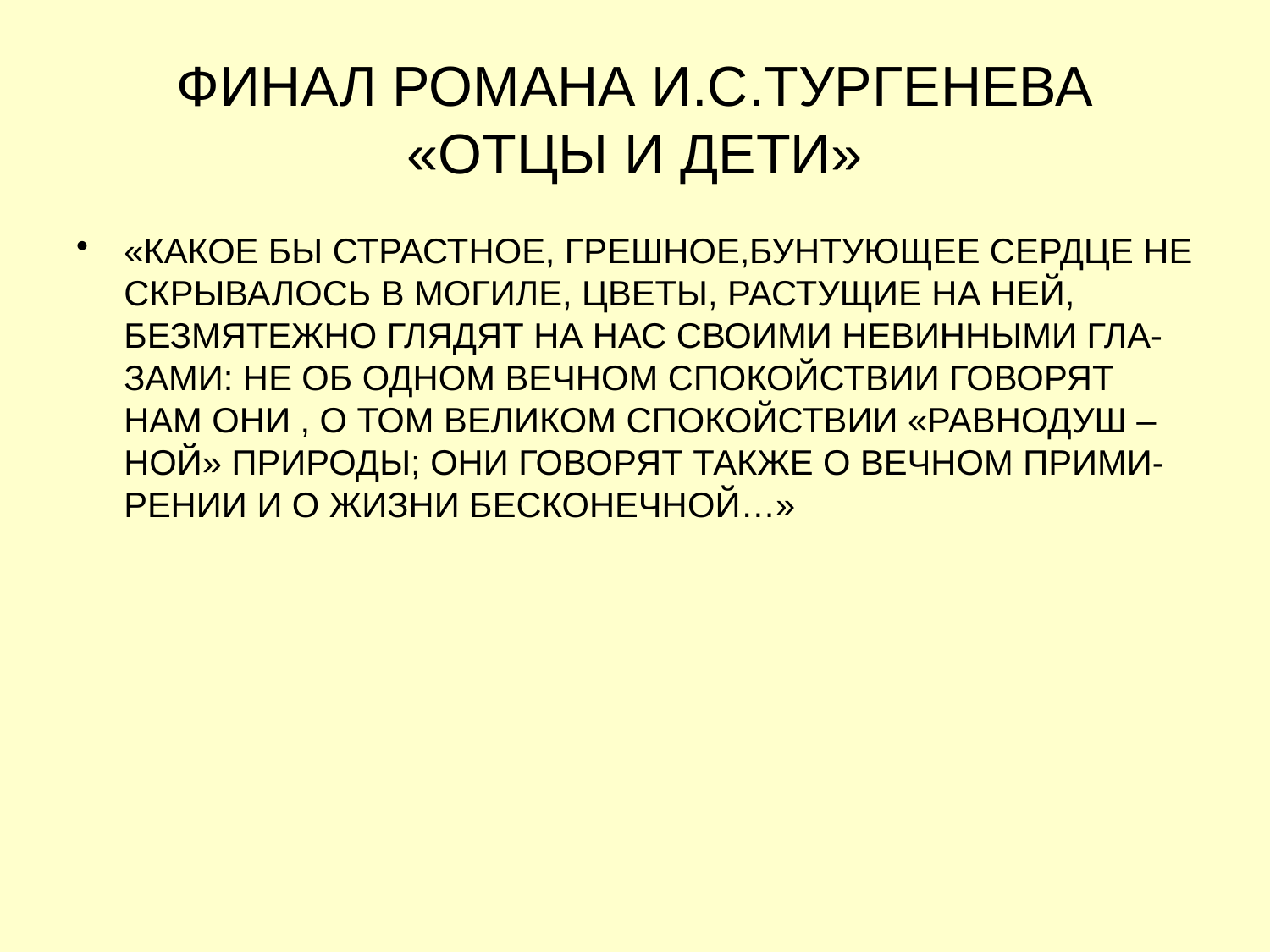

# ФИНАЛ РОМАНА И.С.ТУРГЕНЕВА «ОТЦЫ И ДЕТИ»
«КАКОЕ БЫ СТРАСТНОЕ, ГРЕШНОЕ,БУНТУЮЩЕЕ СЕРДЦЕ НЕ СКРЫВАЛОСЬ В МОГИЛЕ, ЦВЕТЫ, РАСТУЩИЕ НА НЕЙ,
БЕЗМЯТЕЖНО ГЛЯДЯТ НА НАС СВОИМИ НЕВИННЫМИ ГЛА-
ЗАМИ: НЕ ОБ ОДНОМ ВЕЧНОМ СПОКОЙСТВИИ ГОВОРЯТ НАМ ОНИ , О ТОМ ВЕЛИКОМ СПОКОЙСТВИИ «РАВНОДУШ –
НОЙ» ПРИРОДЫ; ОНИ ГОВОРЯТ ТАКЖЕ О ВЕЧНОМ ПРИМИ-
РЕНИИ И О ЖИЗНИ БЕСКОНЕЧНОЙ…»